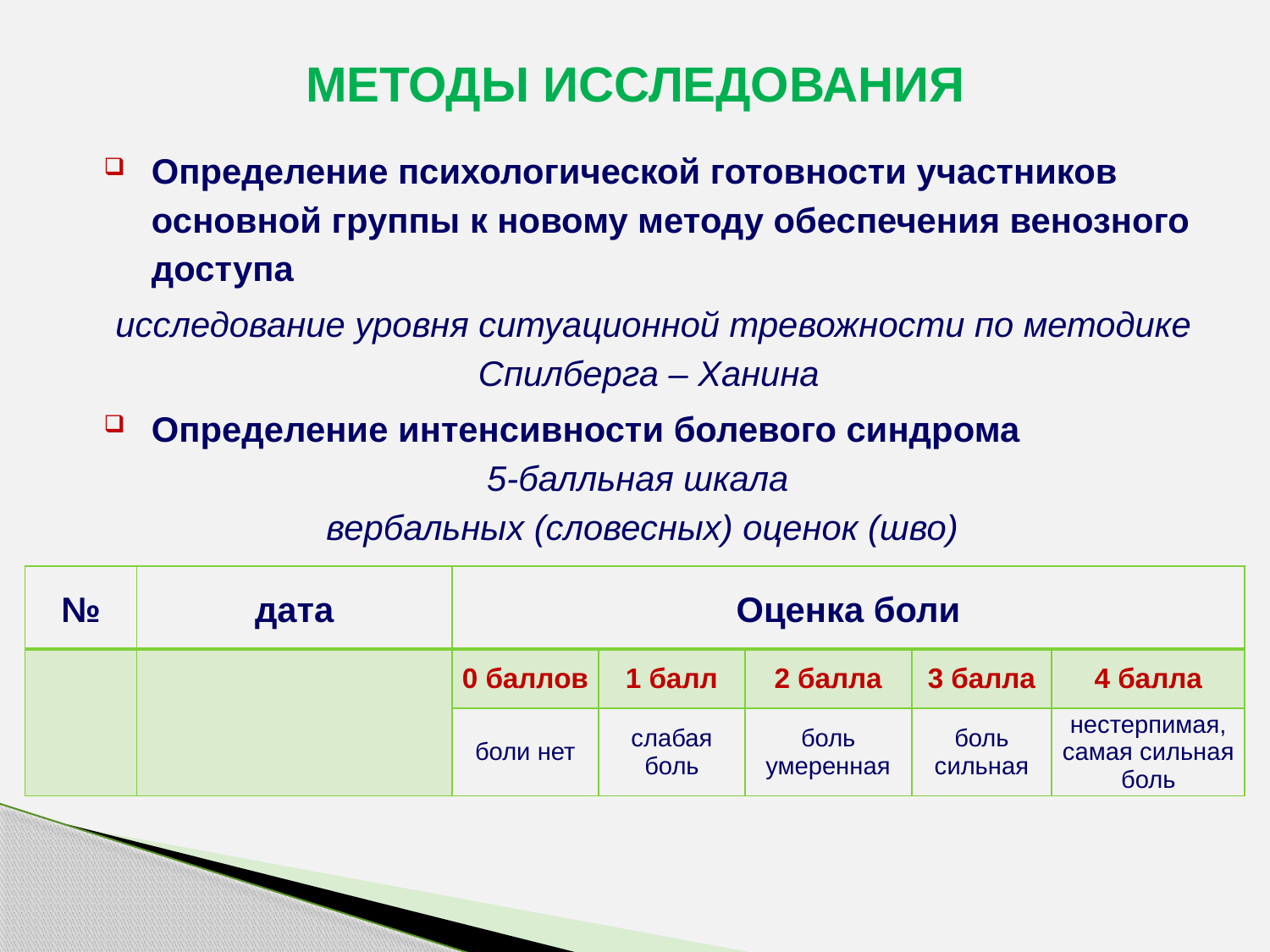

# МЕТОДЫ ИССЛЕДОВАНИЯ
Определение психологической готовности участников основной группы к новому методу обеспечения венозного доступа
 исследование уровня ситуационной тревожности по методике Спилберга – Ханина
Определение интенсивности болевого синдрома
5-балльная шкала
вербальных (словесных) оценок (шво)

| № | дата | Оценка боли |  |  |  |  |
| --- | --- | --- | --- | --- | --- | --- |
|  |  | 0 баллов | 1 балл | 2 балла | 3 балла | 4 балла |
|  |  | боли нет | слабая боль | боль умеренная | боль сильная | нестерпимая, самая сильная боль |